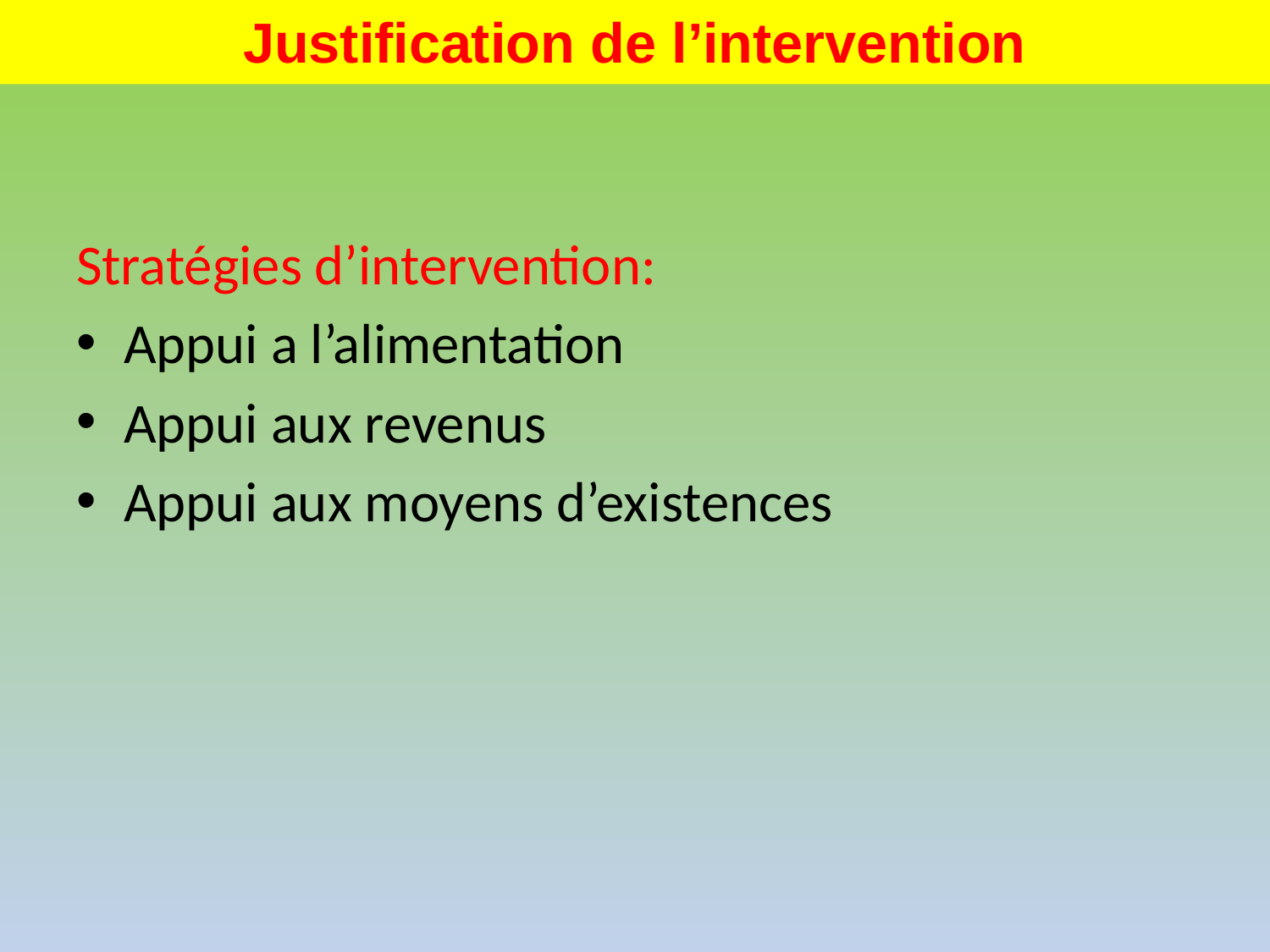

# Justification de l’intervention
Stratégies d’intervention:
Appui a l’alimentation
Appui aux revenus
Appui aux moyens d’existences